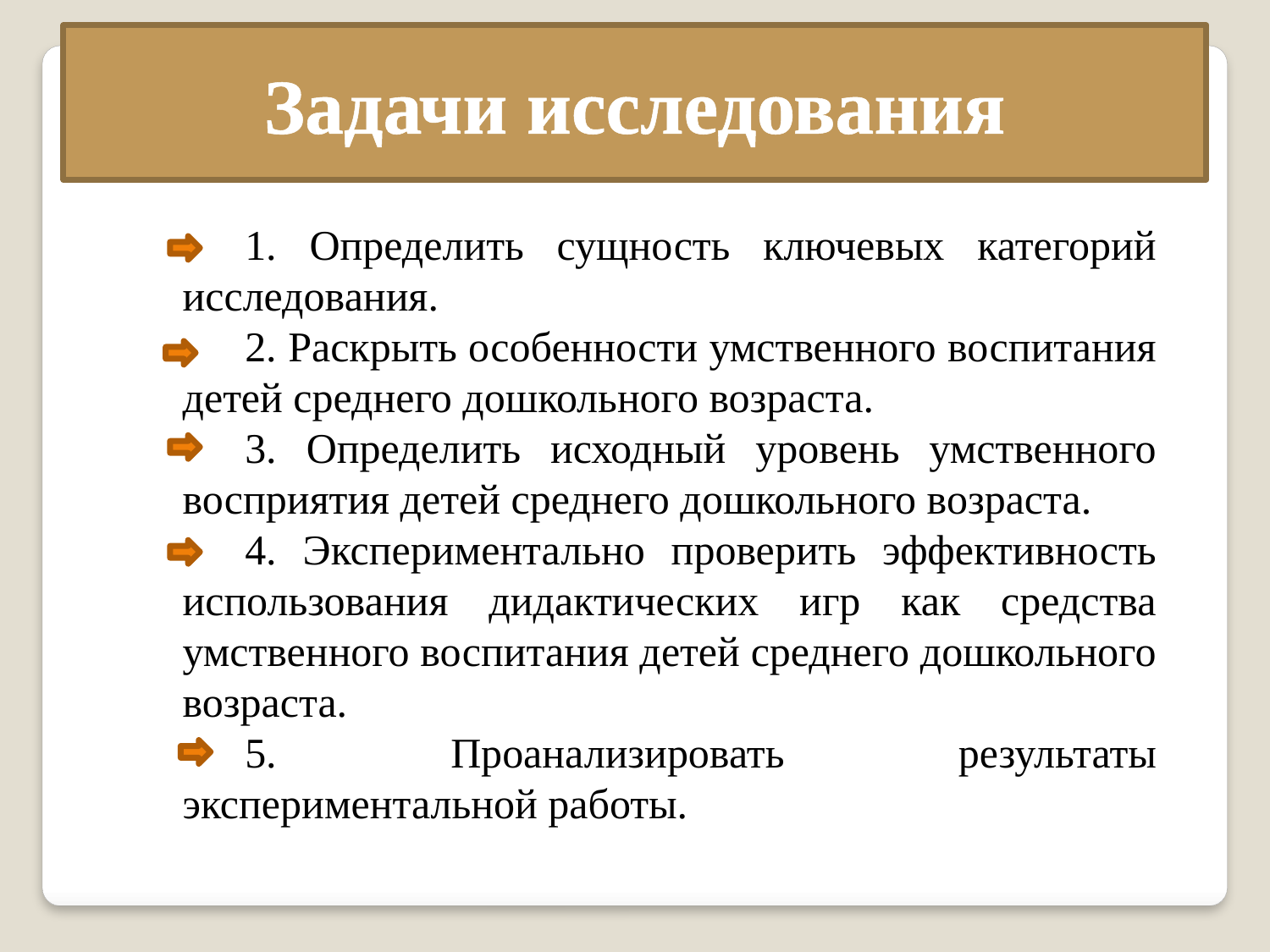

Задачи исследования
1. Определить сущность ключевых категорий исследования.
2. Раскрыть особенности умственного воспитания детей среднего дошкольного возраста.
3. Определить исходный уровень умственного восприятия детей среднего дошкольного возраста.
4. Экспериментально проверить эффективность использования дидактических игр как средства умственного воспитания детей среднего дошкольного возраста.
5. Проанализировать результаты экспериментальной работы.